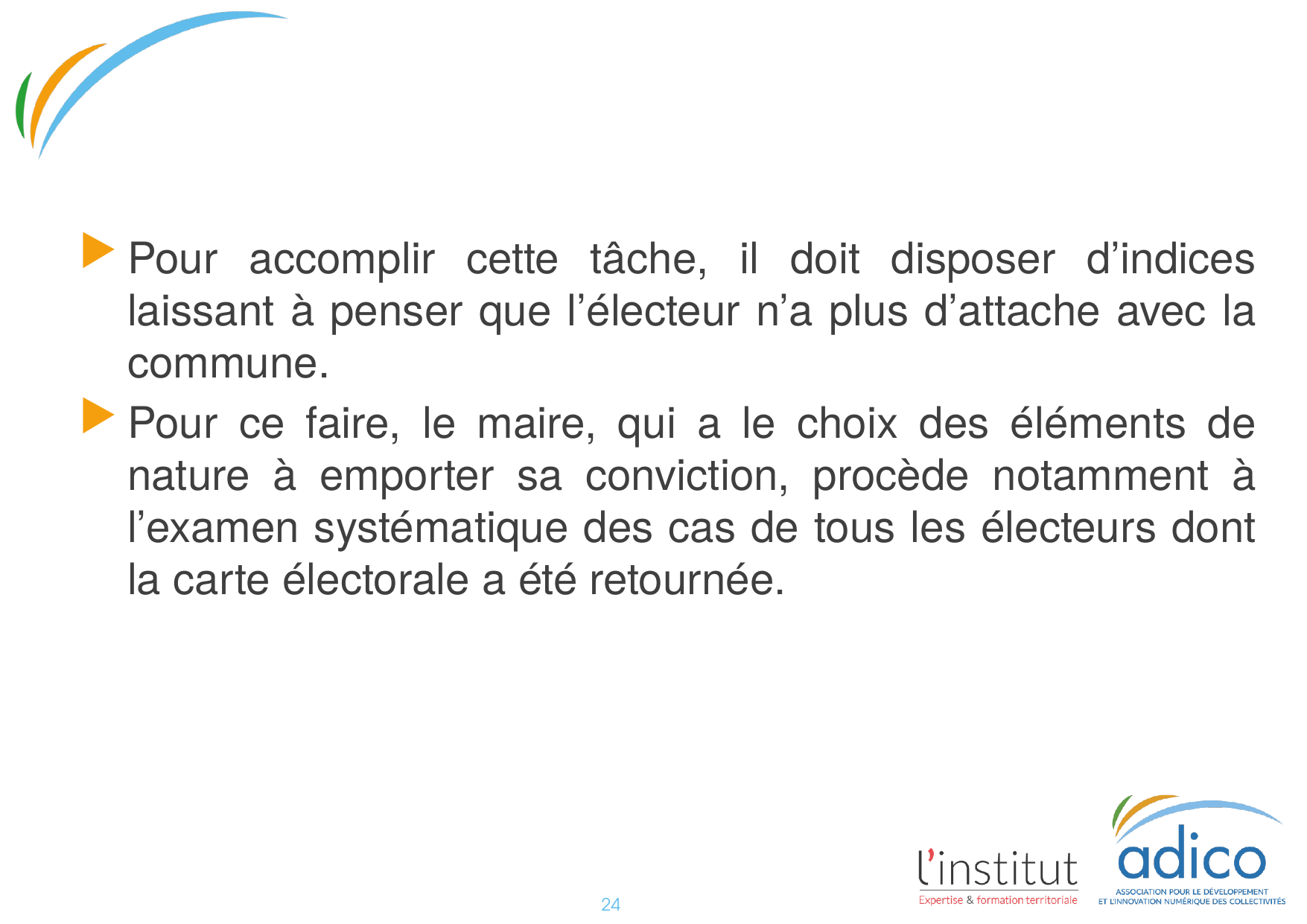

#

Pour accomplir cette tâche, il doit disposer d’indices laissant à penser que l’électeur n’a plus d’attache avec la commune.
Pour ce faire, le maire, qui a le choix des éléments de nature à emporter sa conviction, procède notamment à l’examen systématique des cas de tous les électeurs dont la carte électorale a été retournée.